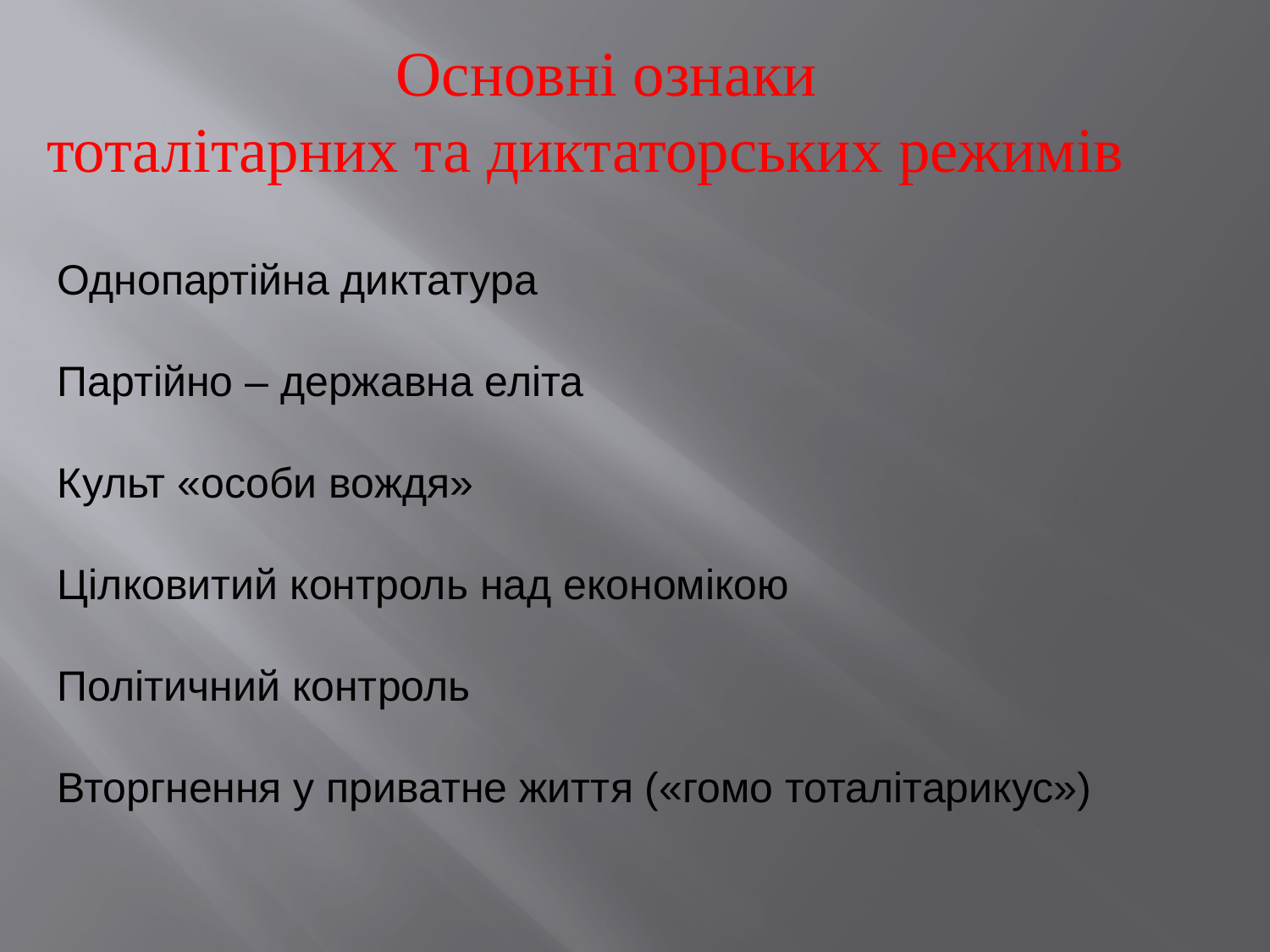

Основні ознаки
     тоталітарних та диктаторських режимів
Однопартійна диктатура

Партійно – державна еліта

Культ «особи вождя»

Цілковитий контроль над економікою

Політичний контроль

Вторгнення у приватне життя («гомо тоталітарикус»)